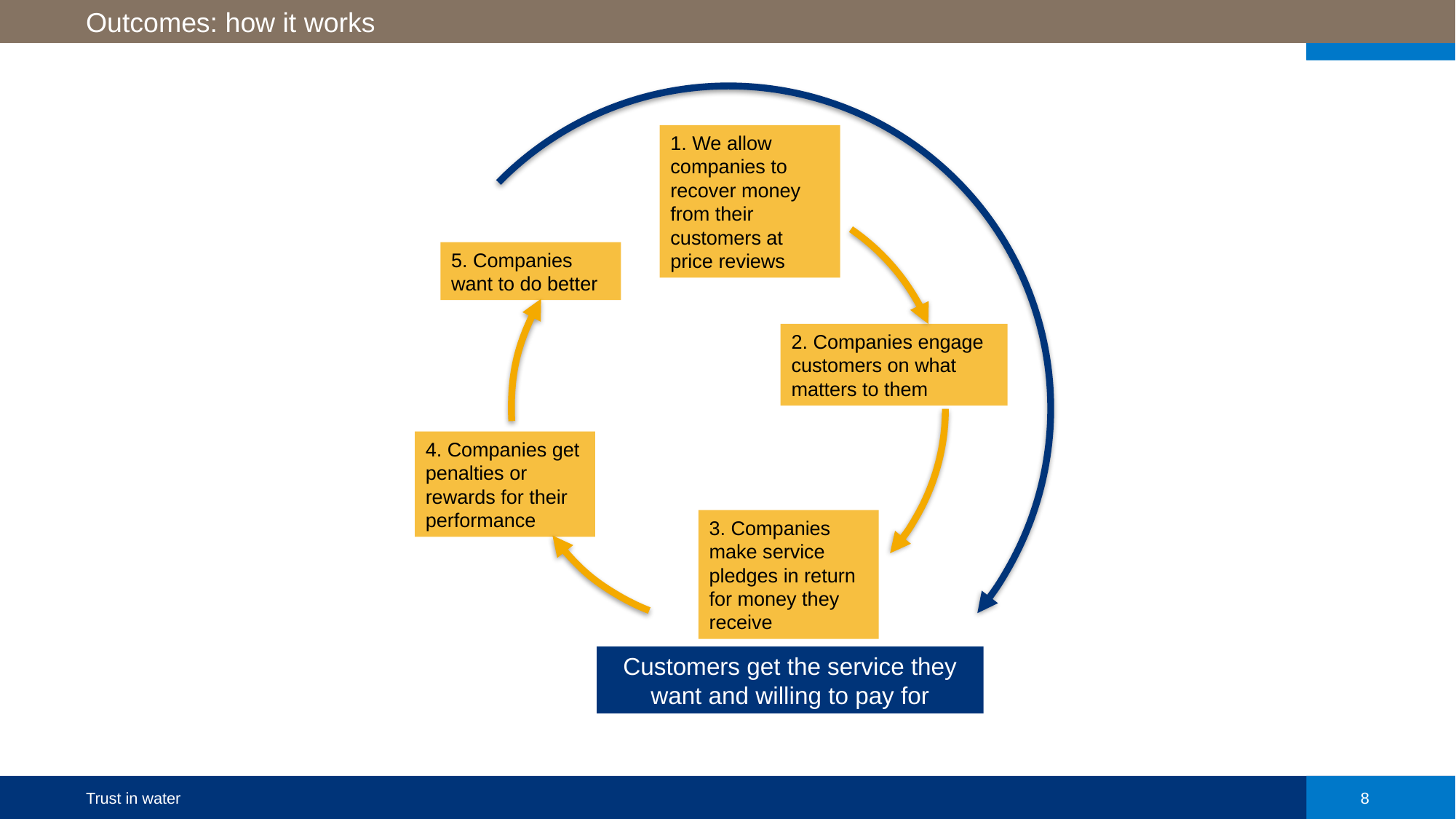

Outcomes: how it works

1. We allow  companies to recover money from their customers at price reviews

5. Companies want to do better
2. Companies engage customers on what matters to them
4. Companies get penalties or rewards for their performance
3. Companies make service pledges in return for money they receive
Customers get the service they want and willing to pay for